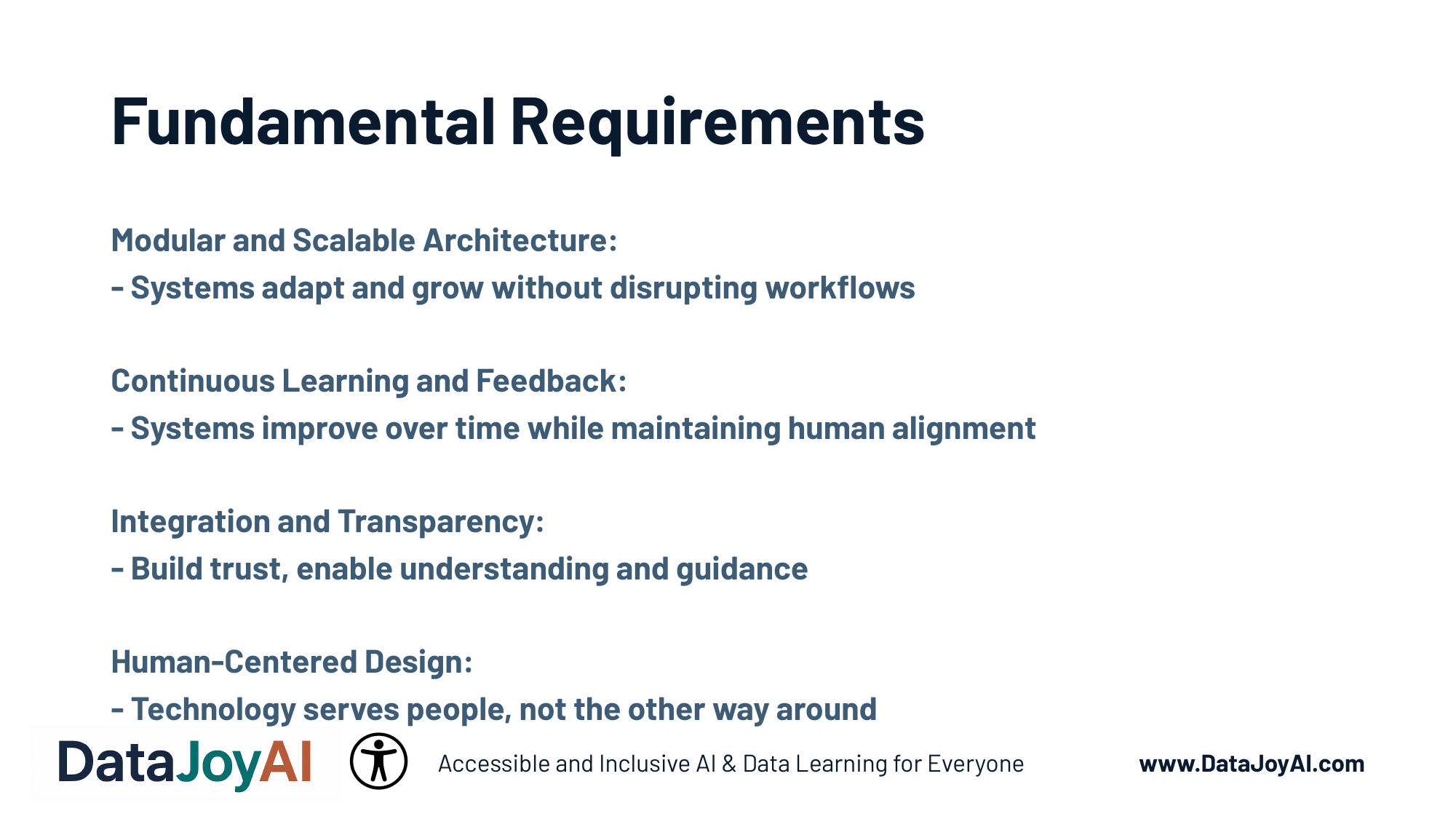

# Fundamental Requirements
Modular and Scalable Architecture:
- Systems adapt and grow without disrupting workflows

Continuous Learning and Feedback:
- Systems improve over time while maintaining human alignment

Integration and Transparency:
- Build trust, enable understanding and guidance

Human-Centered Design:
- Technology serves people, not the other way around